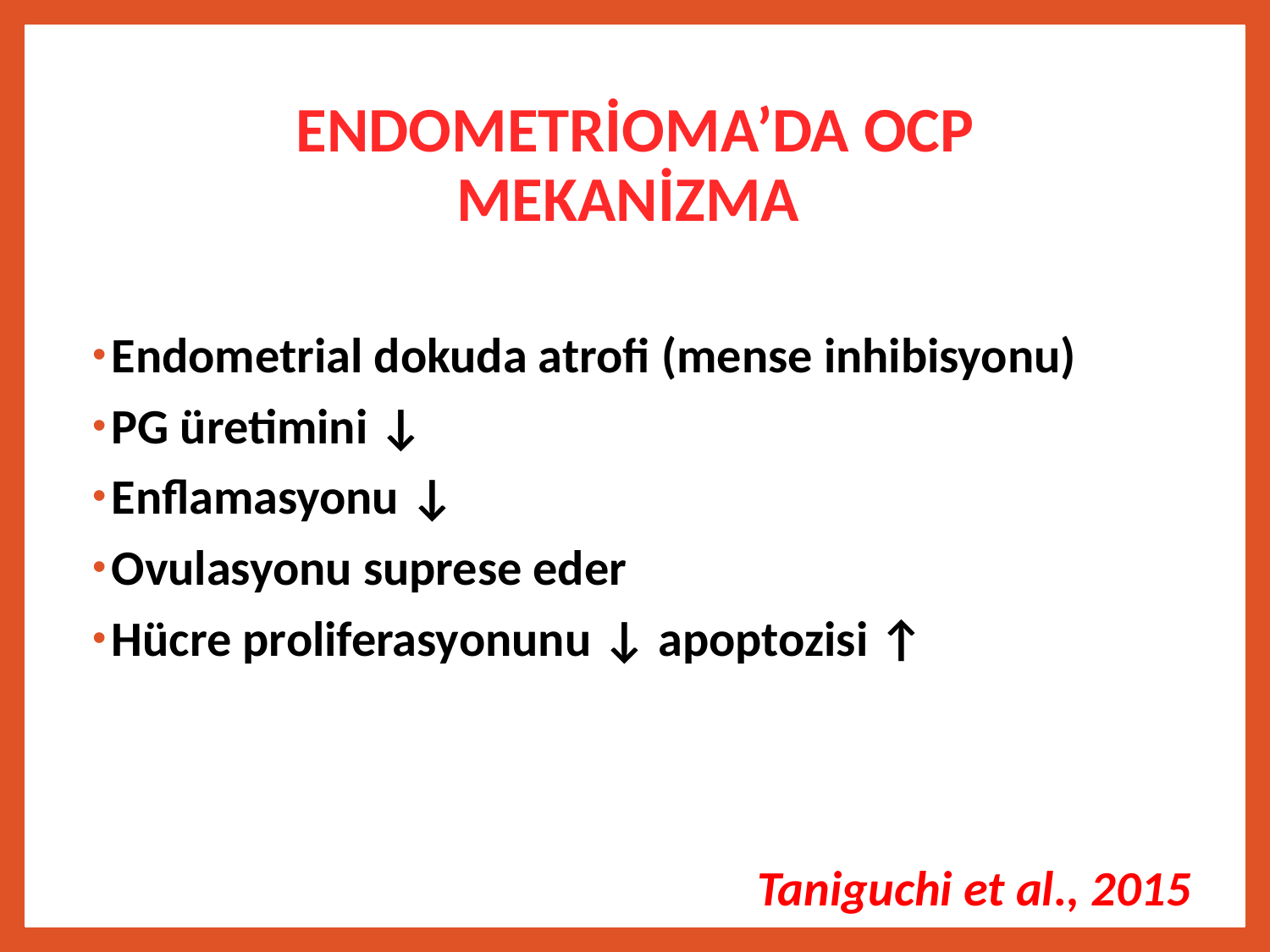

# ENDOMETRİOMA’DA OCP MEKANİZMA
Endometrial dokuda atrofi (mense inhibisyonu)
PG üretimini ↓
Enflamasyonu ↓
Ovulasyonu suprese eder
Hücre proliferasyonunu ↓ apoptozisi ↑

Taniguchi et al., 2015